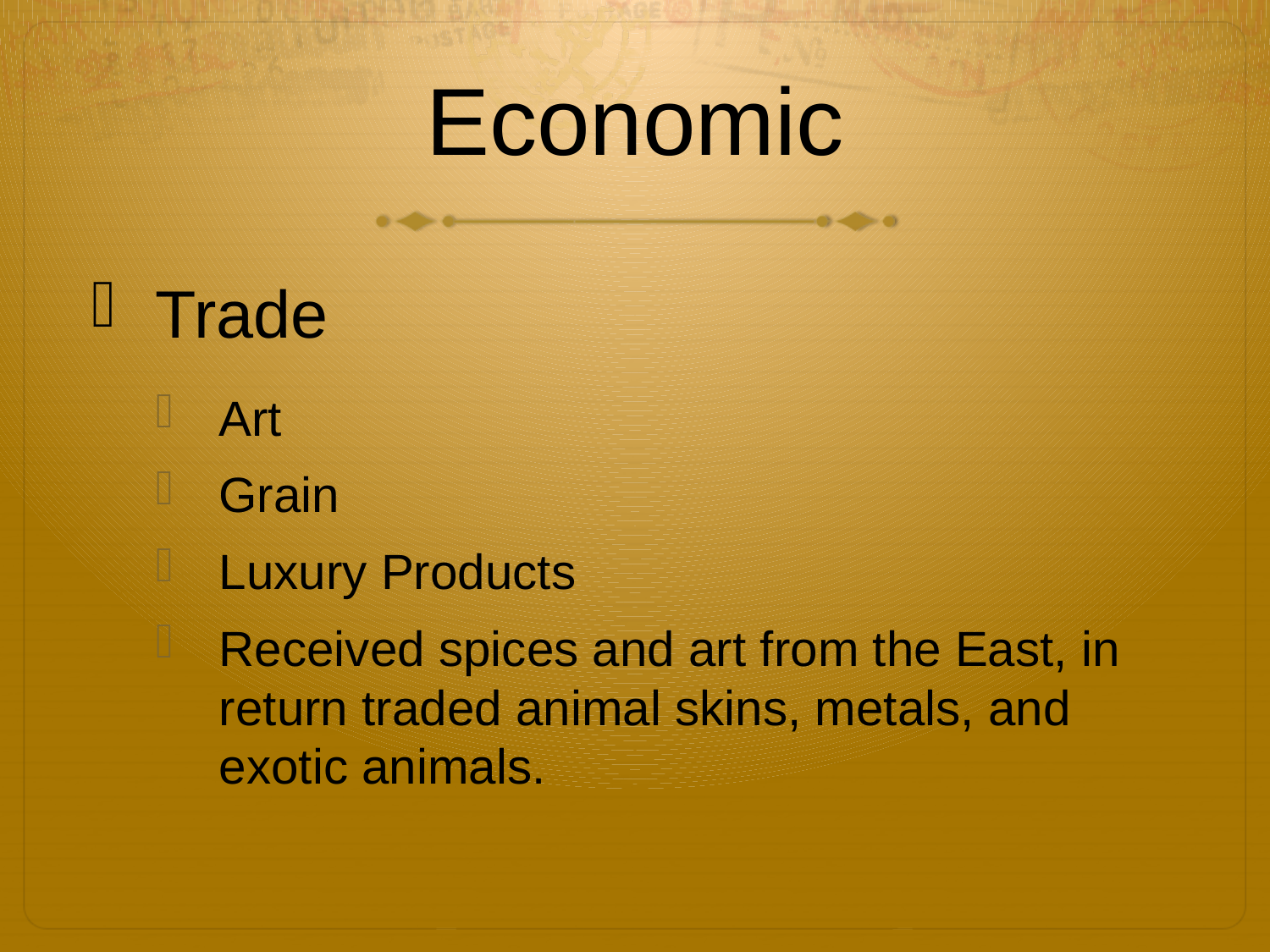

# Economic
Trade
Art
Grain
Luxury Products
Received spices and art from the East, in return traded animal skins, metals, and exotic animals.